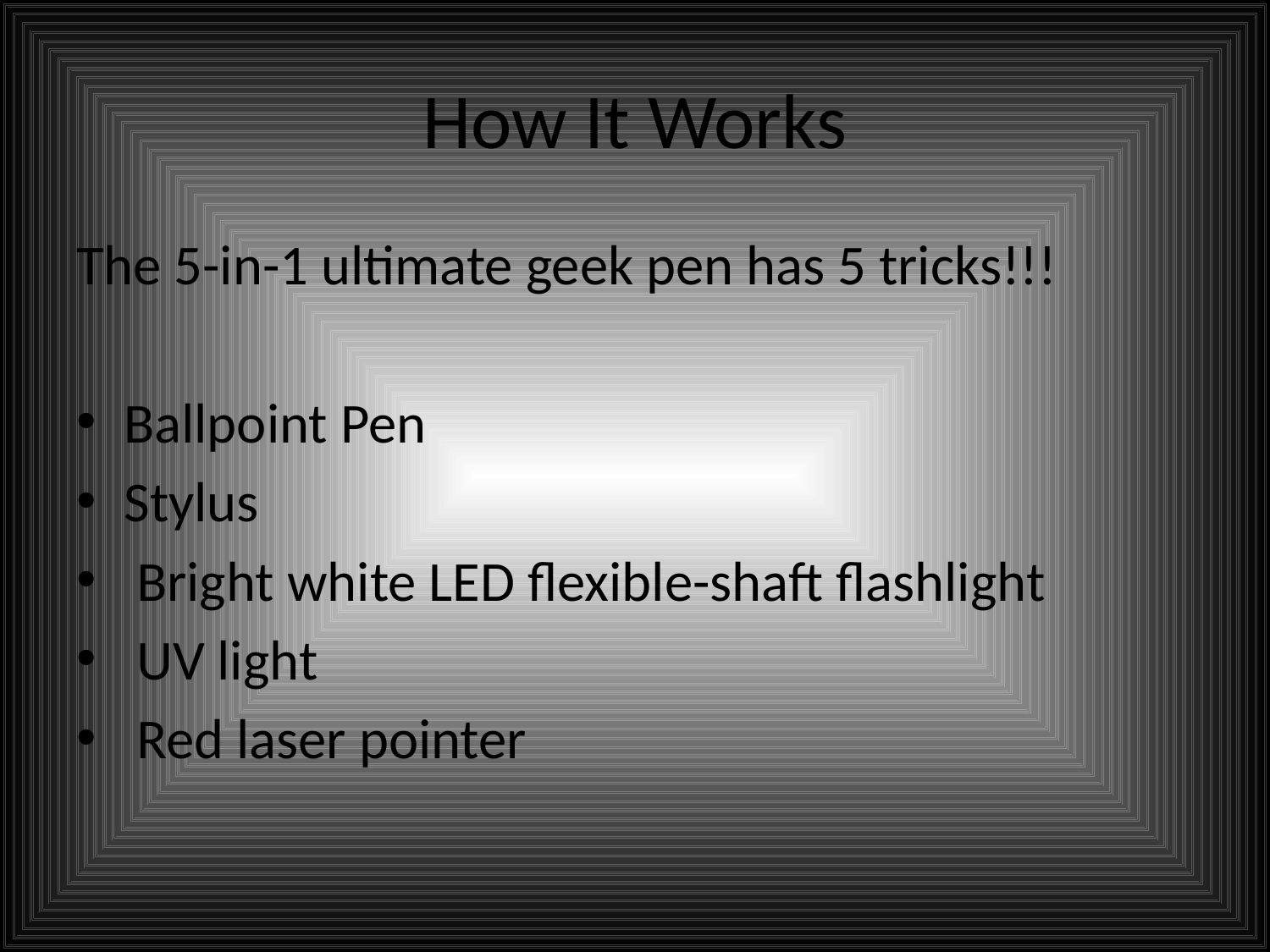

# How It Works
The 5-in-1 ultimate geek pen has 5 tricks!!!

Ballpoint Pen
Stylus
 Bright white LED flexible-shaft flashlight
 UV light
 Red laser pointer